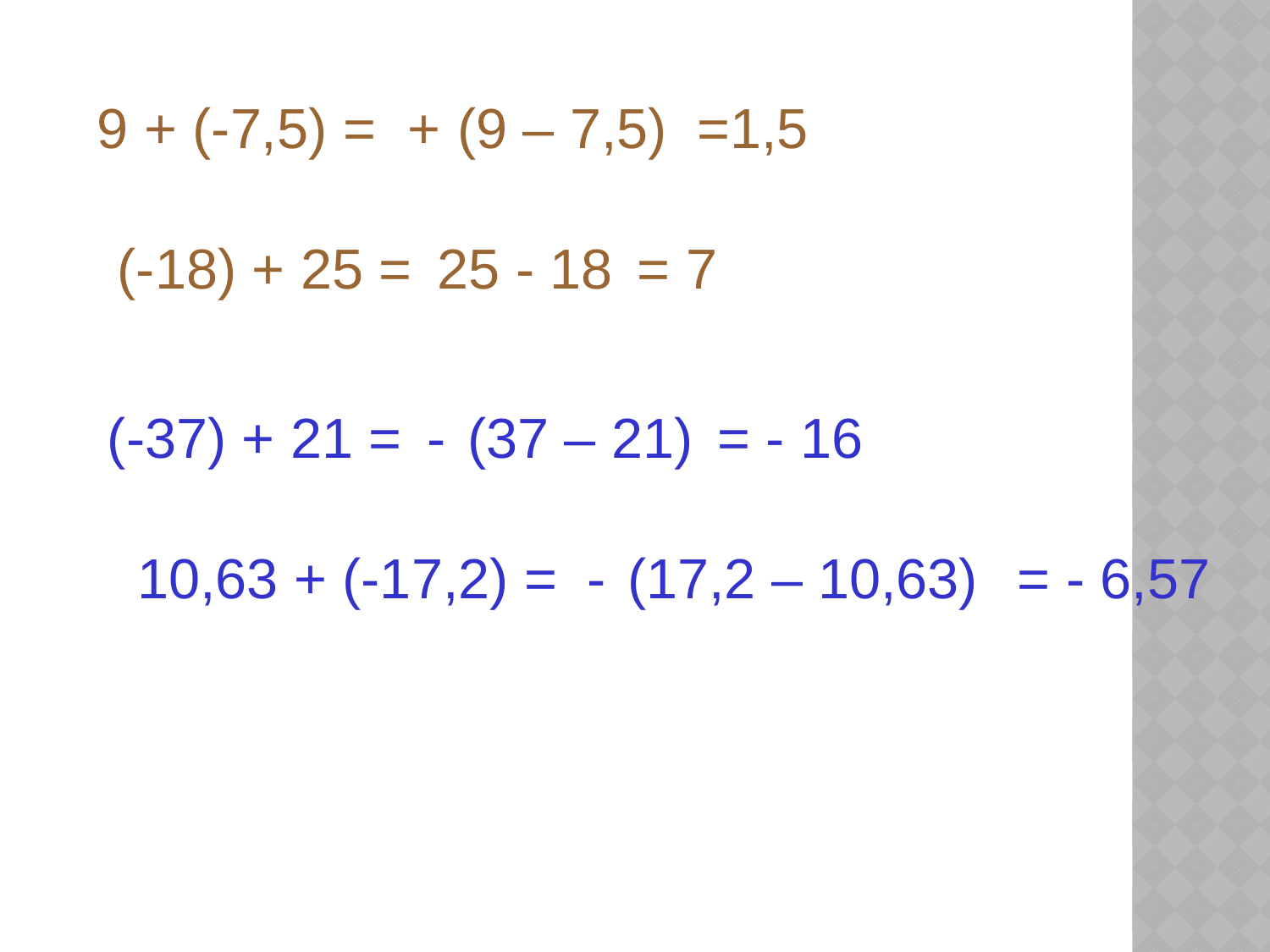

9 + (-7,5) =
+
(9 – 7,5)
=1,5
(-18) + 25 =
25 - 18
= 7
(-37) + 21 =
-
(37 – 21)
= - 16
10,63 + (-17,2) =
-
(17,2 – 10,63)
= - 6,57